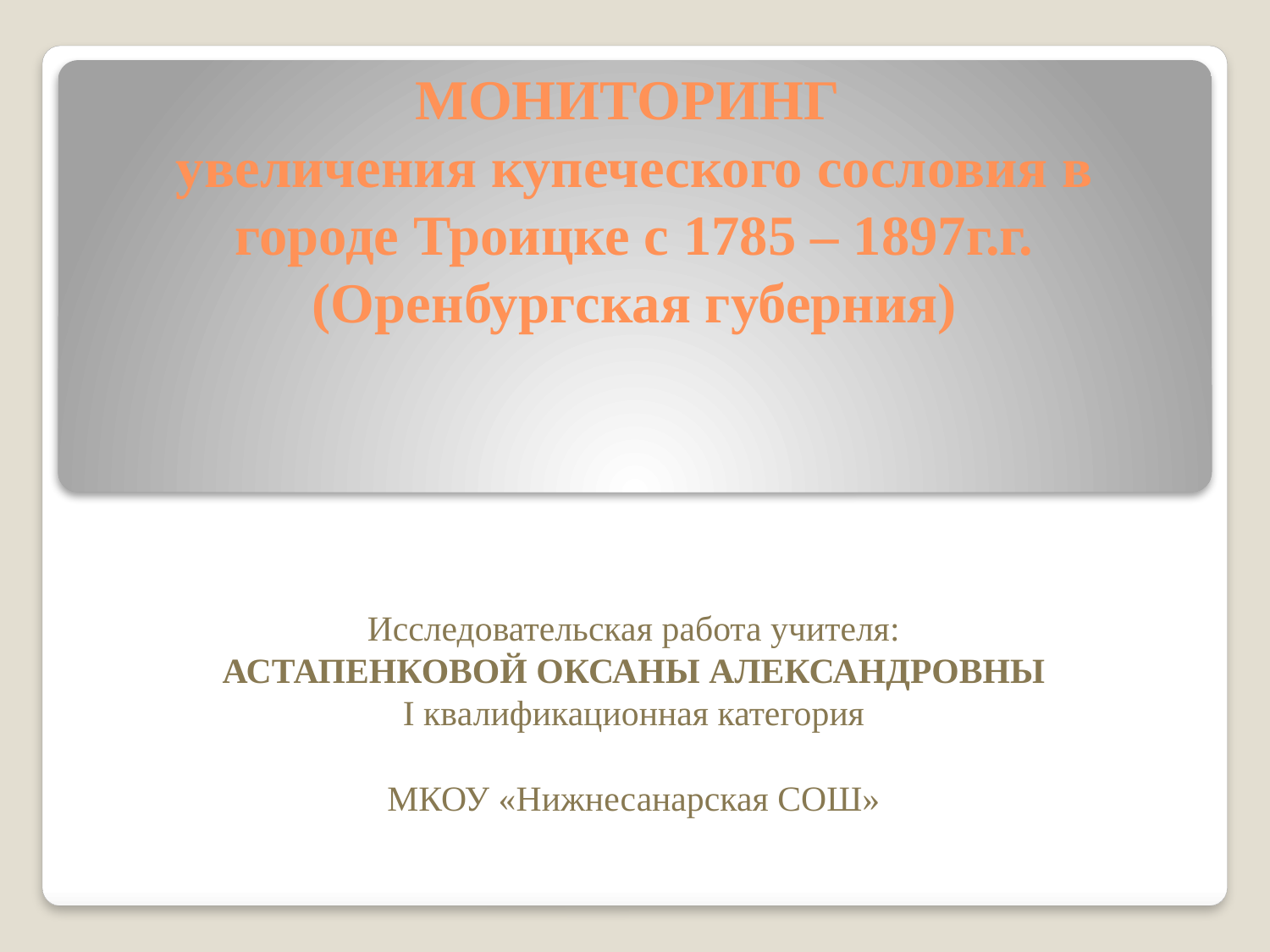

# МОНИТОРИНГ увеличения купеческого сословия в городе Троицке с 1785 – 1897г.г. (Оренбургская губерния)
Исследовательская работа учителя:
АСТАПЕНКОВОЙ ОКСАНЫ АЛЕКСАНДРОВНЫ
I квалификационная категория

МКОУ «Нижнесанарская СОШ»